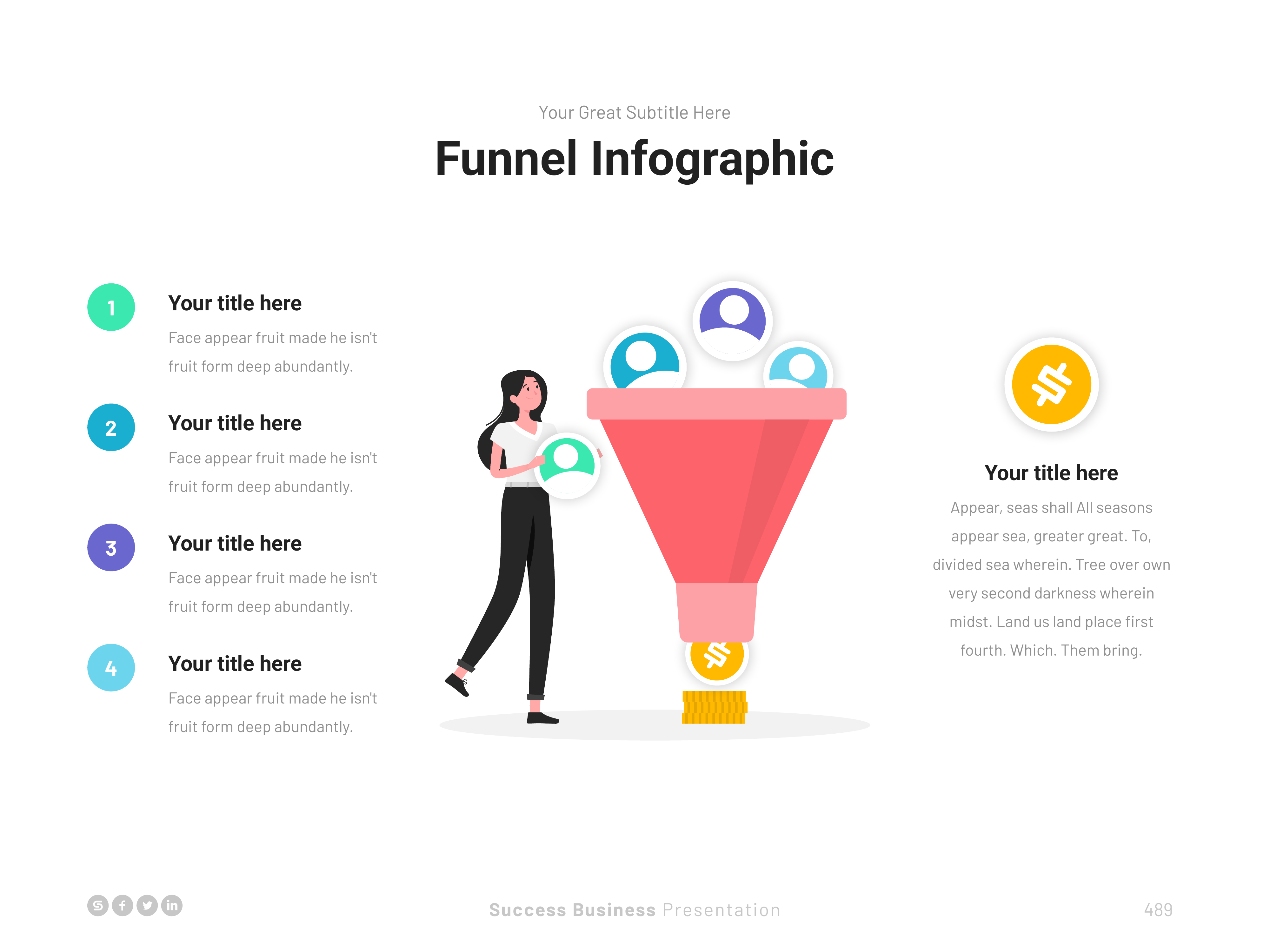

Your Great Subtitle Here
Funnel Infographic
Your title here
Face appear fruit made he isn't fruit form deep abundantly.

1

Your title here
Appear, seas shall All seasons appear sea, greater great. To, divided sea wherein. Tree over own very second darkness wherein midst. Land us land place first fourth. Which. Them bring.

Your title here
Face appear fruit made he isn't fruit form deep abundantly.
2
Your title here
Face appear fruit made he isn't fruit form deep abundantly.
3

Your title here
Face appear fruit made he isn't fruit form deep abundantly.
4